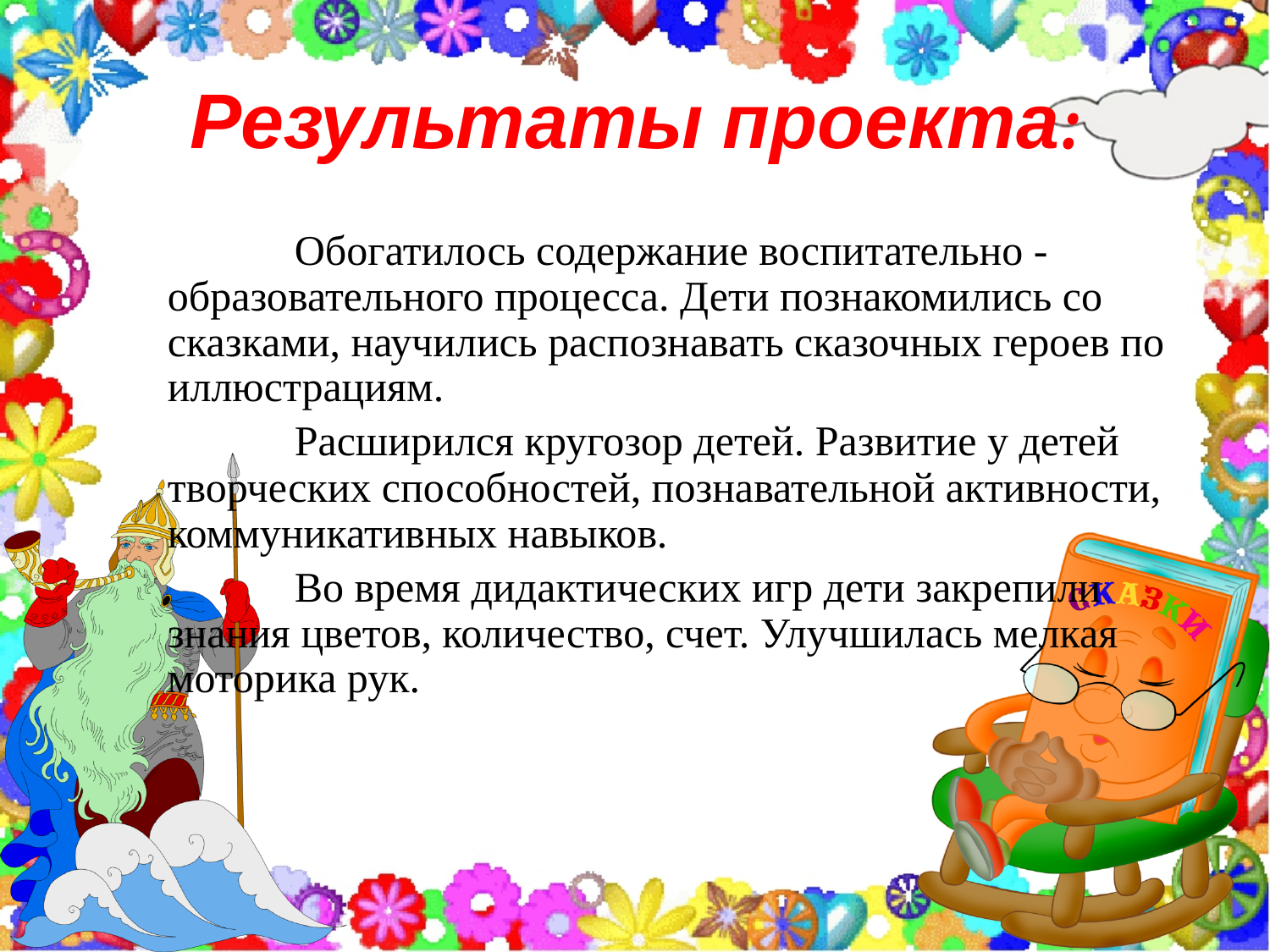

# Результаты проекта:
	Обогатилось содержание воспитательно -образовательного процесса. Дети познакомились со сказками, научились распознавать сказочных героев по иллюстрациям.
 	Расширился кругозор детей. Развитие у детей творческих способностей, познавательной активности, коммуникативных навыков.
	Во время дидактических игр дети закрепили знания цветов, количество, счет. Улучшилась мелкая моторика рук.